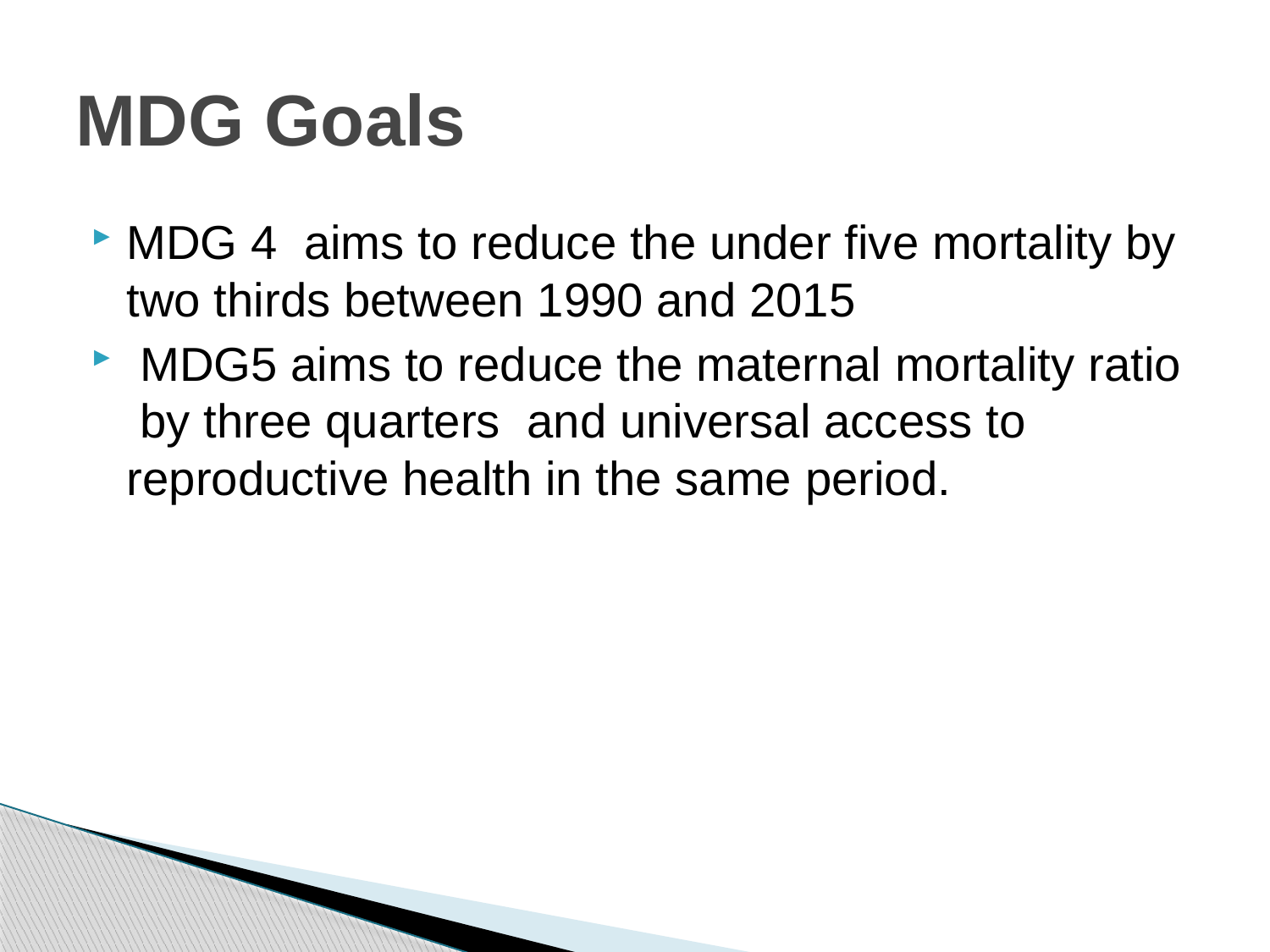

# MDG Goals
MDG 4  aims to reduce the under five mortality by two thirds between 1990 and 2015
 MDG5 aims to reduce the maternal mortality ratio  by three quarters  and universal access to reproductive health in the same period.